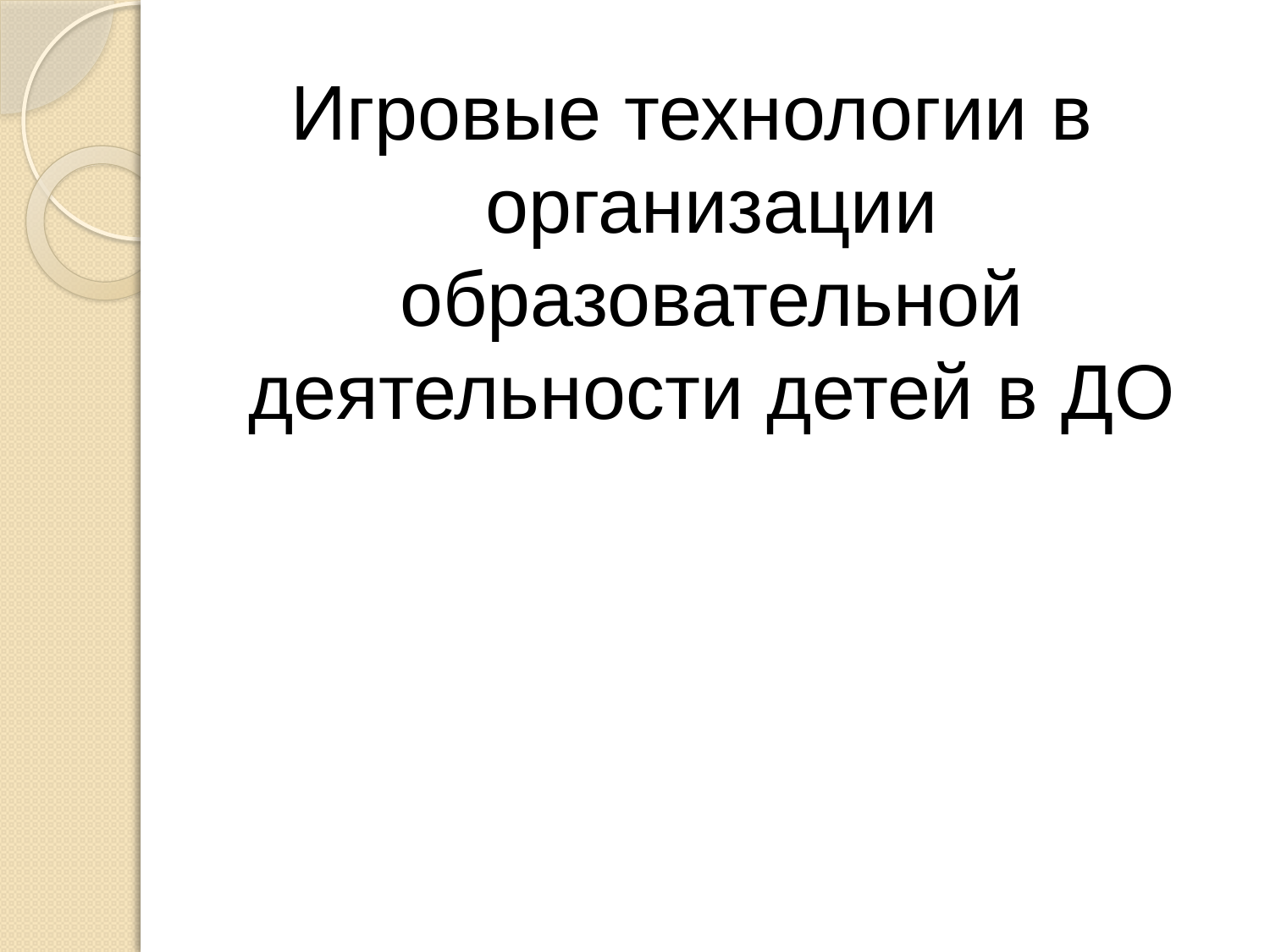

Игровые технологии в организации образовательной деятельности детей в ДО